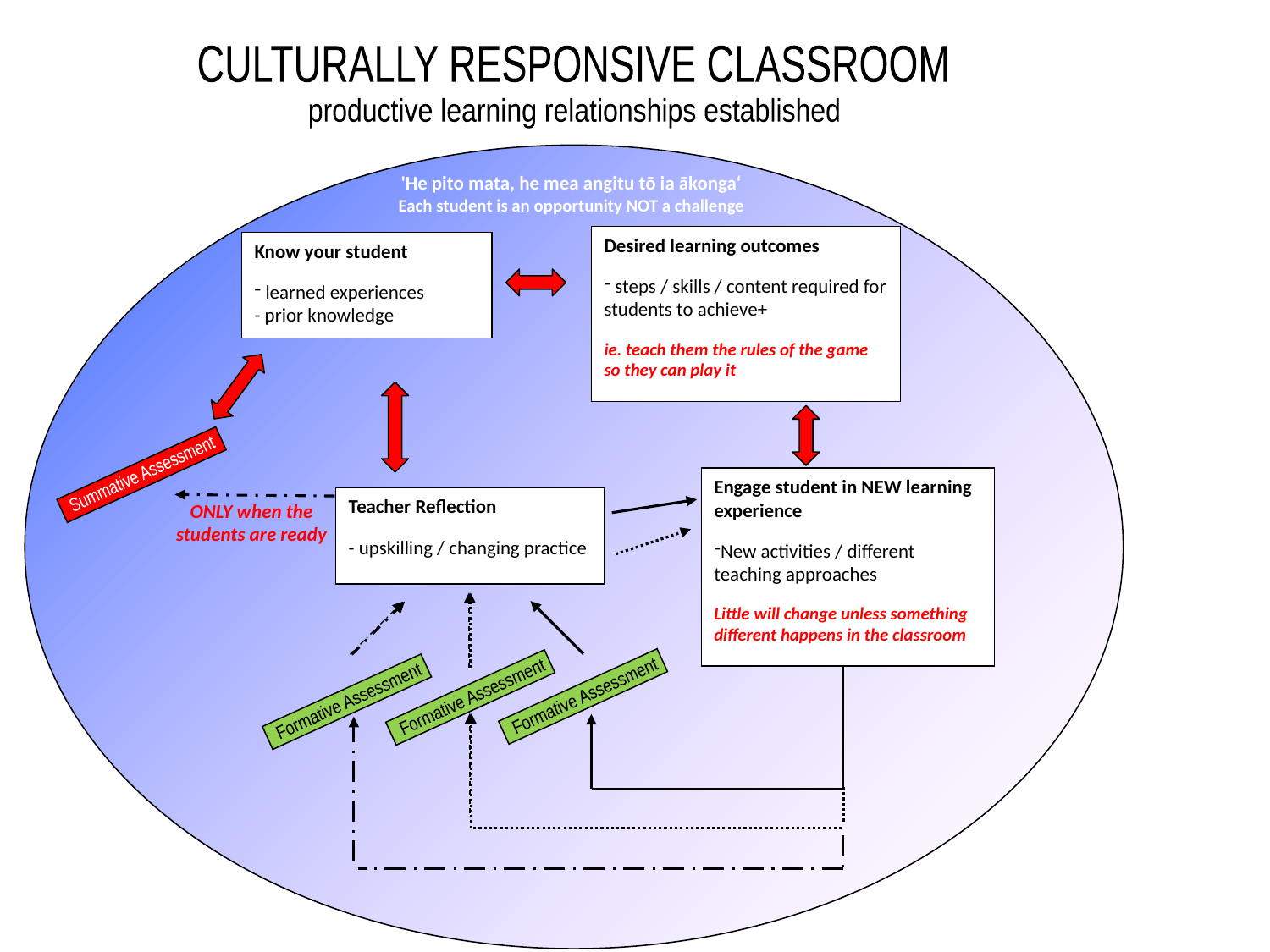

CULTURALLY RESPONSIVE CLASSROOM
productive learning relationships established

'He pito mata, he mea angitu tō ia ākonga‘
Each student is an opportunity NOT a challenge
Desired learning outcomes
 steps / skills / content required for students to achieve+
ie. teach them the rules of the game so they can play it

Know your student
 learned experiences
- prior knowledge

Summative Assessment
Engage student in NEW learning experience
New activities / different teaching approaches
Little will change unless something different happens in the classroom
Teacher Reflection
- upskilling / changing practice
ONLY when the students are ready

Formative Assessment

Formative Assessment

Formative Assessment